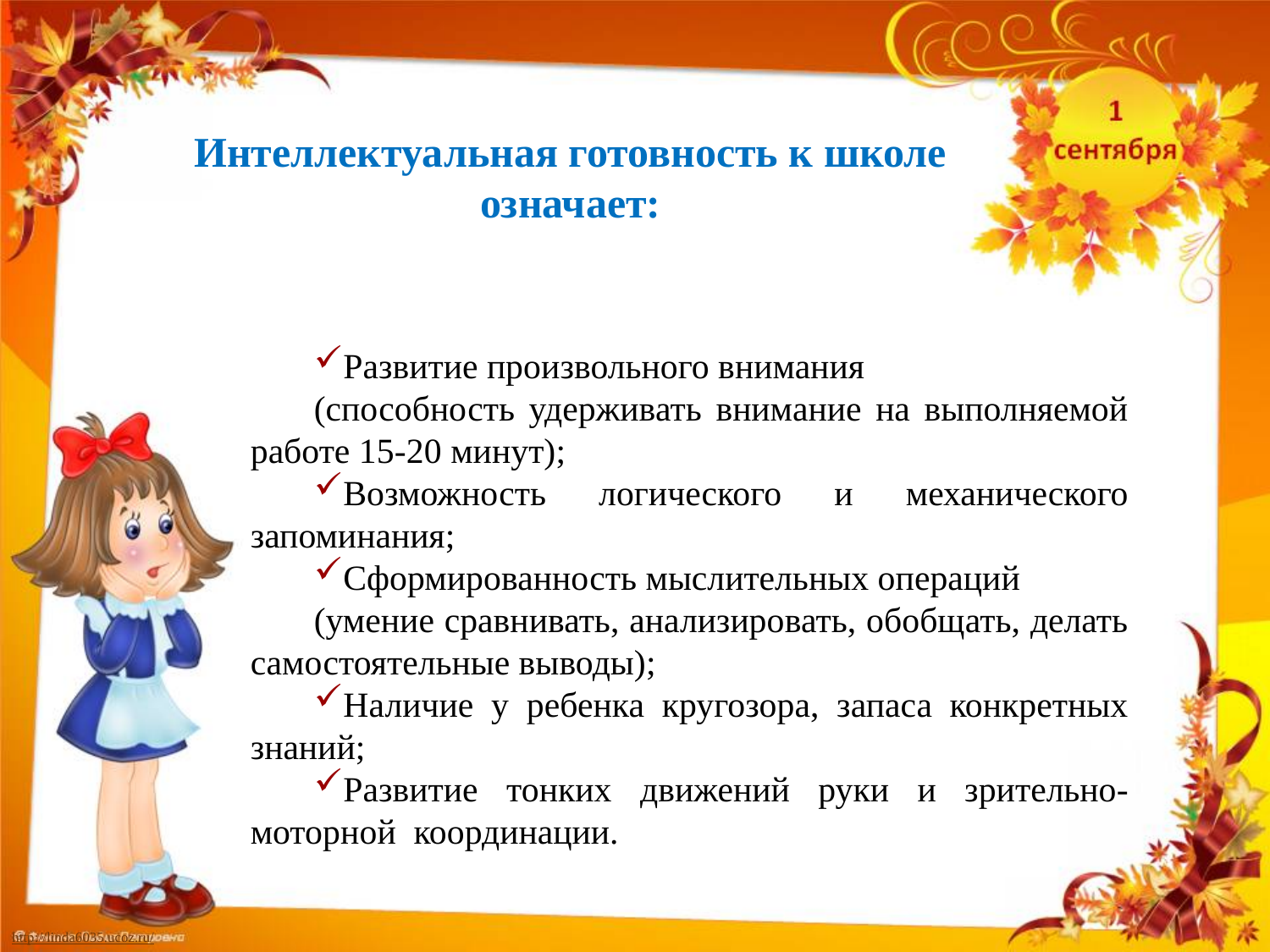

Интеллектуальная готовность к школе означает:
Развитие произвольного внимания
(способность удерживать внимание на выполняемой работе 15-20 минут);
Возможность логического и механического запоминания;
Сформированность мыслительных операций
(умение сравнивать, анализировать, обобщать, делать самостоятельные выводы);
Наличие у ребенка кругозора, запаса конкретных знаний;
Развитие тонких движений руки и зрительно-моторной  координации.